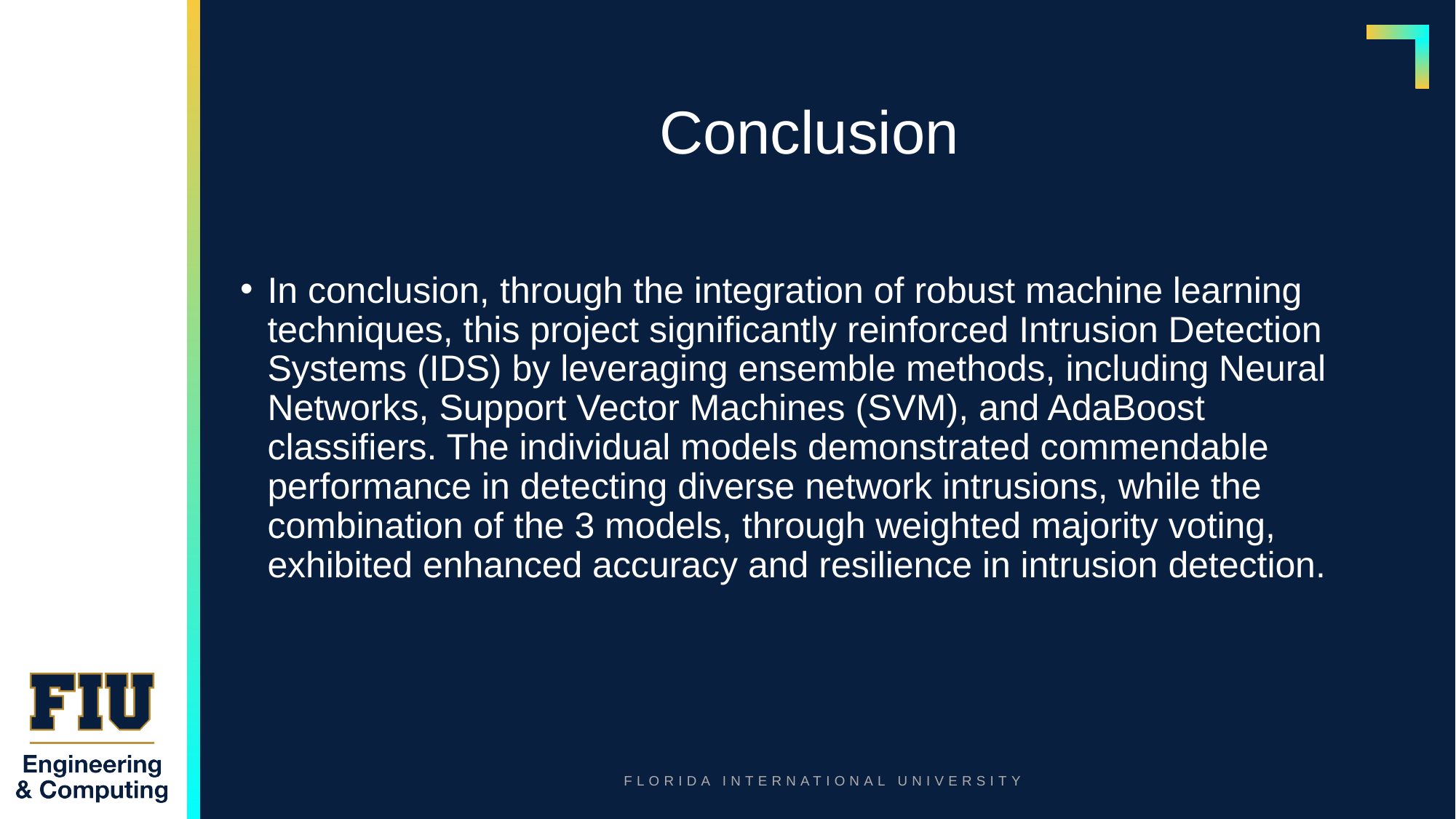

# Conclusion

In conclusion, through the integration of robust machine learning techniques, this project significantly reinforced Intrusion Detection Systems (IDS) by leveraging ensemble methods, including Neural Networks, Support Vector Machines (SVM), and AdaBoost classifiers. The individual models demonstrated commendable performance in detecting diverse network intrusions, while the combination of the 3 models, through weighted majority voting, exhibited enhanced accuracy and resilience in intrusion detection.